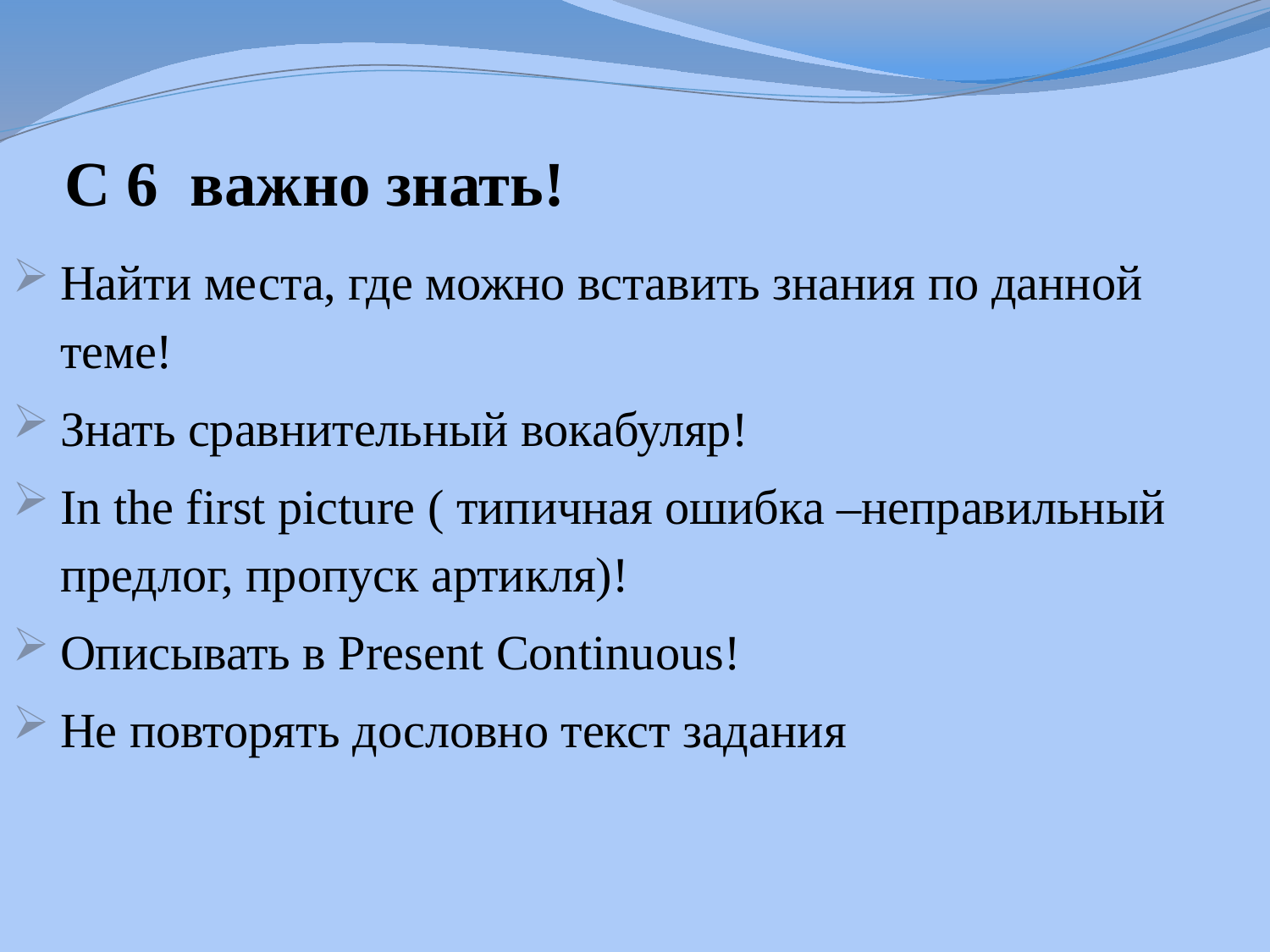

# С 6  важно знать!
Найти места, где можно вставить знания по данной теме!
Знать сравнительный вокабуляр!
In the first picture ( типичная ошибка –неправильный предлог, пропуск артикля)!
Описывать в Present Continuous!
Не повторять дословно текст задания